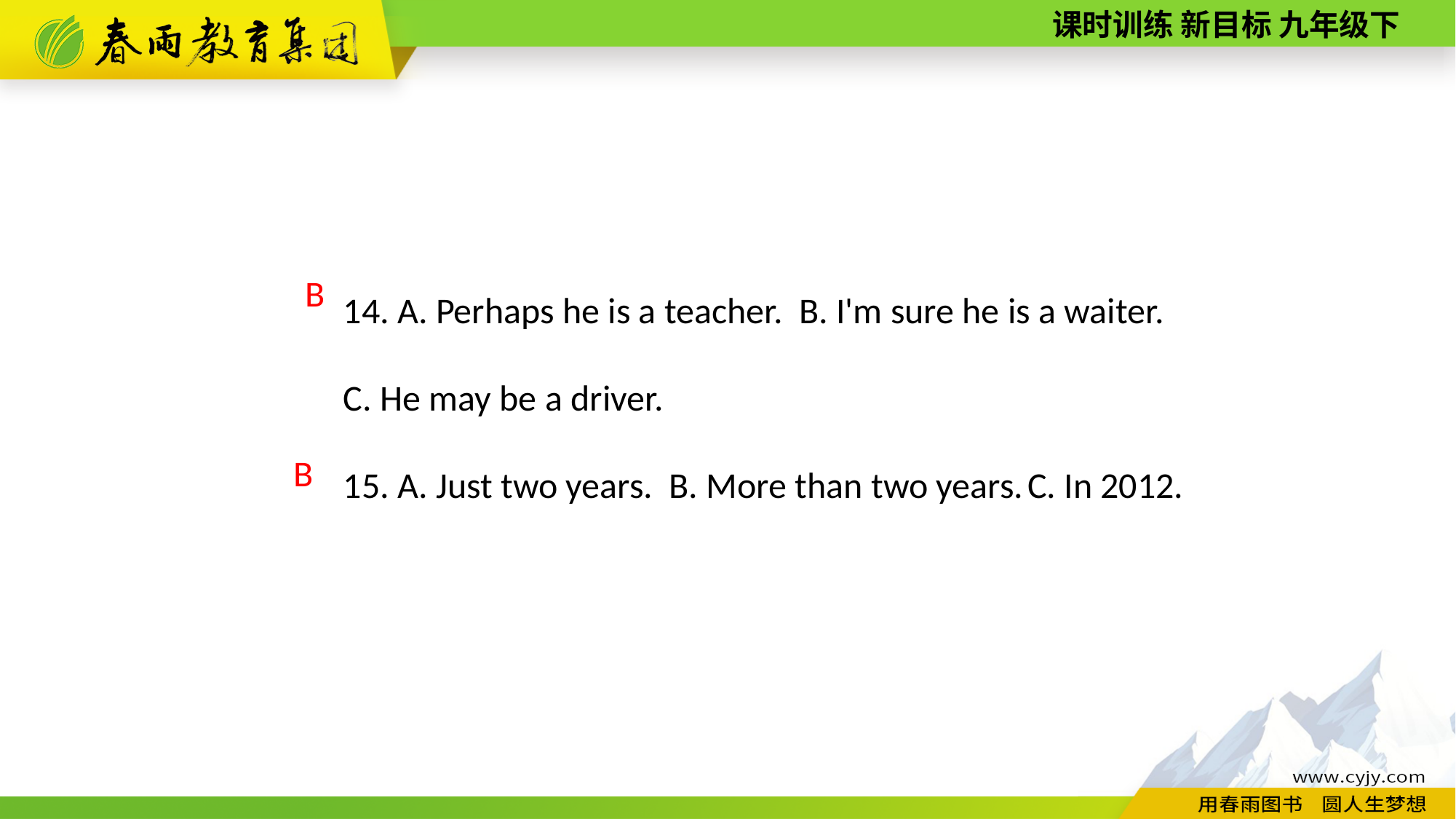

14. A. Perhaps he is a teacher.  B. I'm sure he is a waiter.
C. He may be a driver.
15. A. Just two years.  B. More than two years. C. In 2012.
B
B